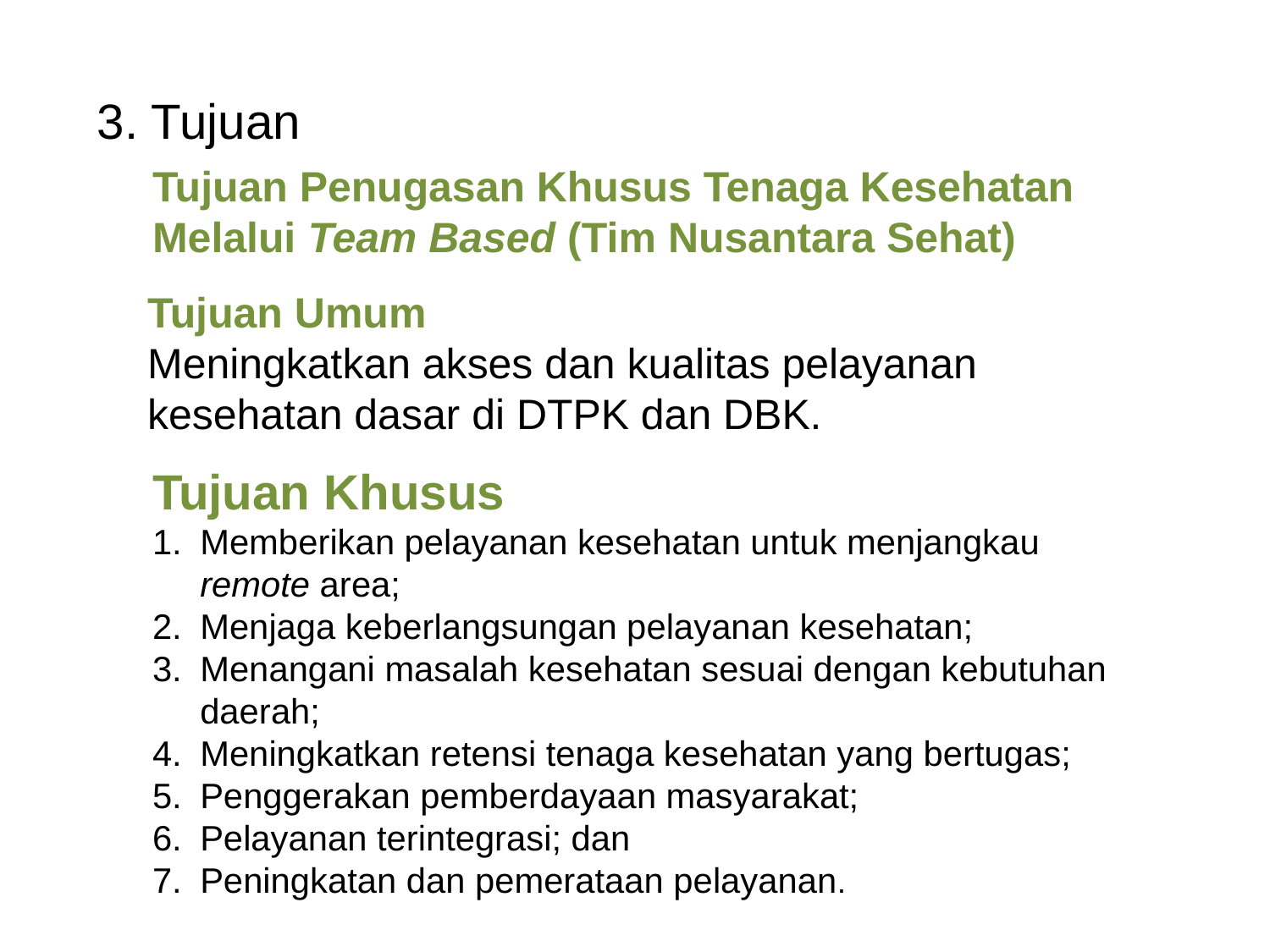

3. Tujuan
Tujuan Penugasan Khusus Tenaga Kesehatan Melalui Team Based (Tim Nusantara Sehat)
Tujuan Umum
Meningkatkan akses dan kualitas pelayanan kesehatan dasar di DTPK dan DBK.
Tujuan Khusus
Memberikan pelayanan kesehatan untuk menjangkau remote area;
Menjaga keberlangsungan pelayanan kesehatan;
Menangani masalah kesehatan sesuai dengan kebutuhan daerah;
Meningkatkan retensi tenaga kesehatan yang bertugas;
Penggerakan pemberdayaan masyarakat;
Pelayanan terintegrasi; dan
Peningkatan dan pemerataan pelayanan.